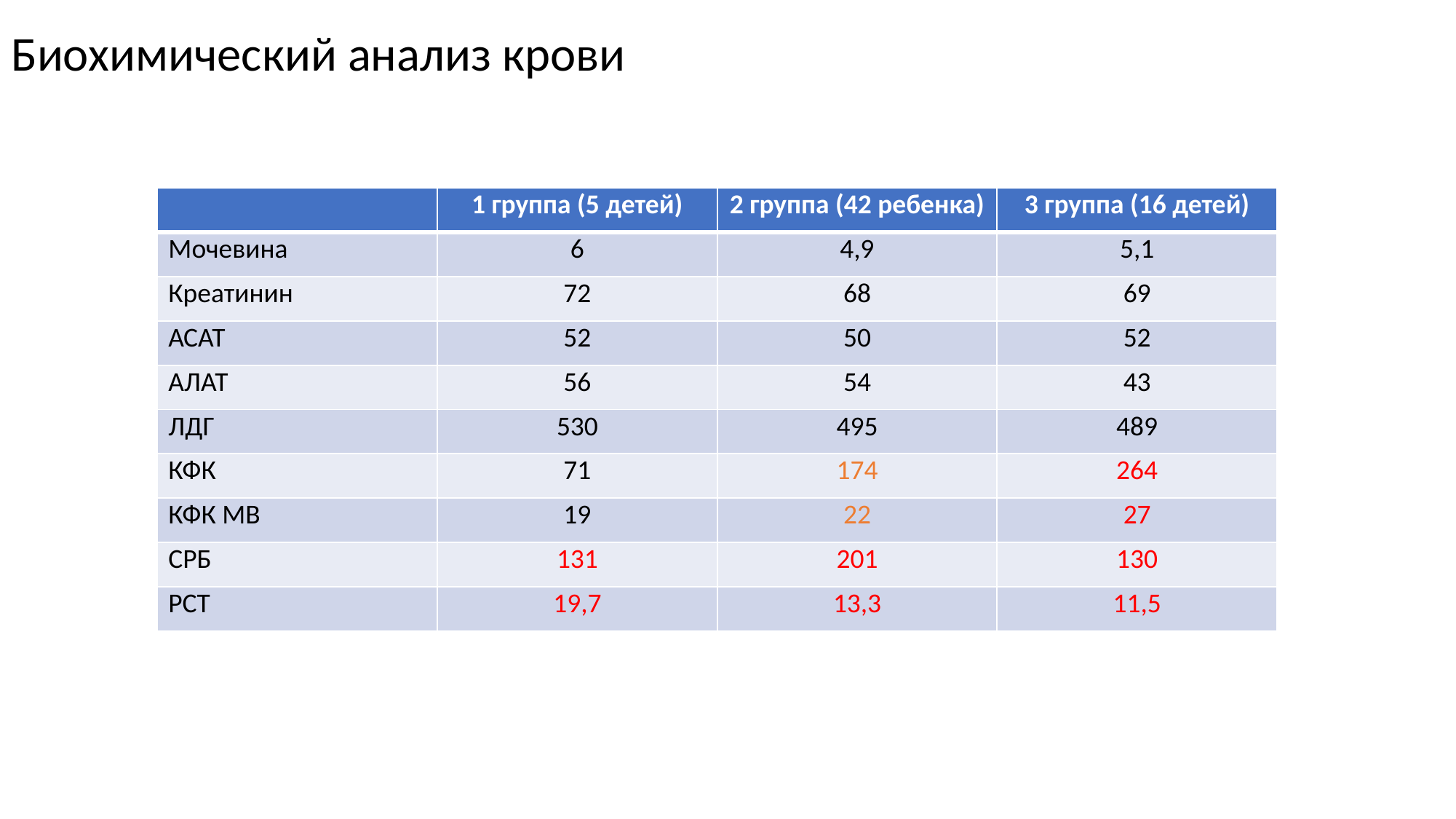

# Биохимический анализ крови
|  | 1 группа (5 детей) | 2 группа (42 ребенка) | 3 группа (16 детей) |
| --- | --- | --- | --- |
| Мочевина | 6 | 4,9 | 5,1 |
| Креатинин | 72 | 68 | 69 |
| АСАТ | 52 | 50 | 52 |
| АЛАТ | 56 | 54 | 43 |
| ЛДГ | 530 | 495 | 489 |
| КФК | 71 | 174 | 264 |
| КФК МВ | 19 | 22 | 27 |
| СРБ | 131 | 201 | 130 |
| РСТ | 19,7 | 13,3 | 11,5 |